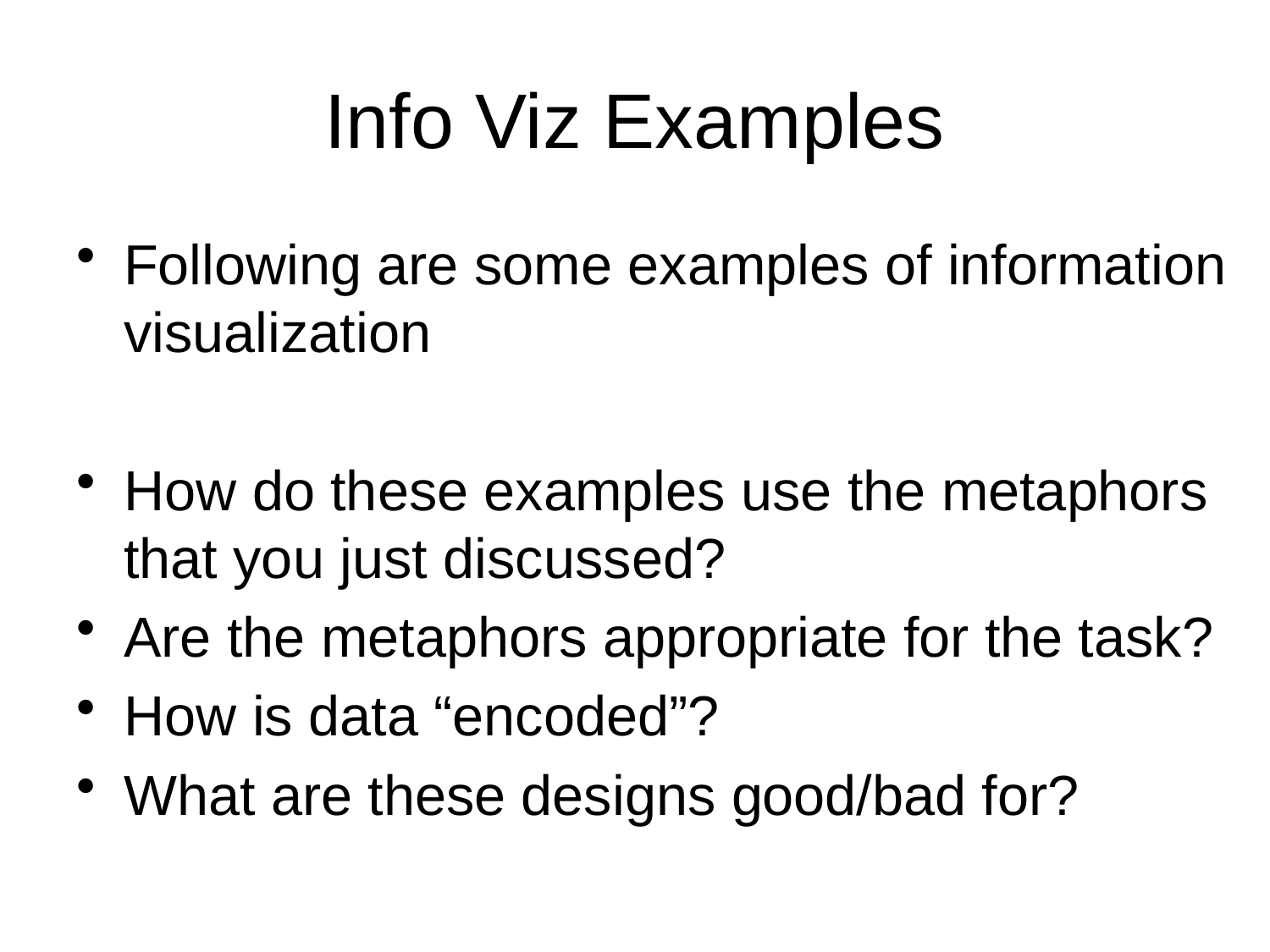

# Info Viz Examples
Following are some examples of information visualization

How do these examples use the metaphors that you just discussed?
Are the metaphors appropriate for the task?
How is data “encoded”?
What are these designs good/bad for?